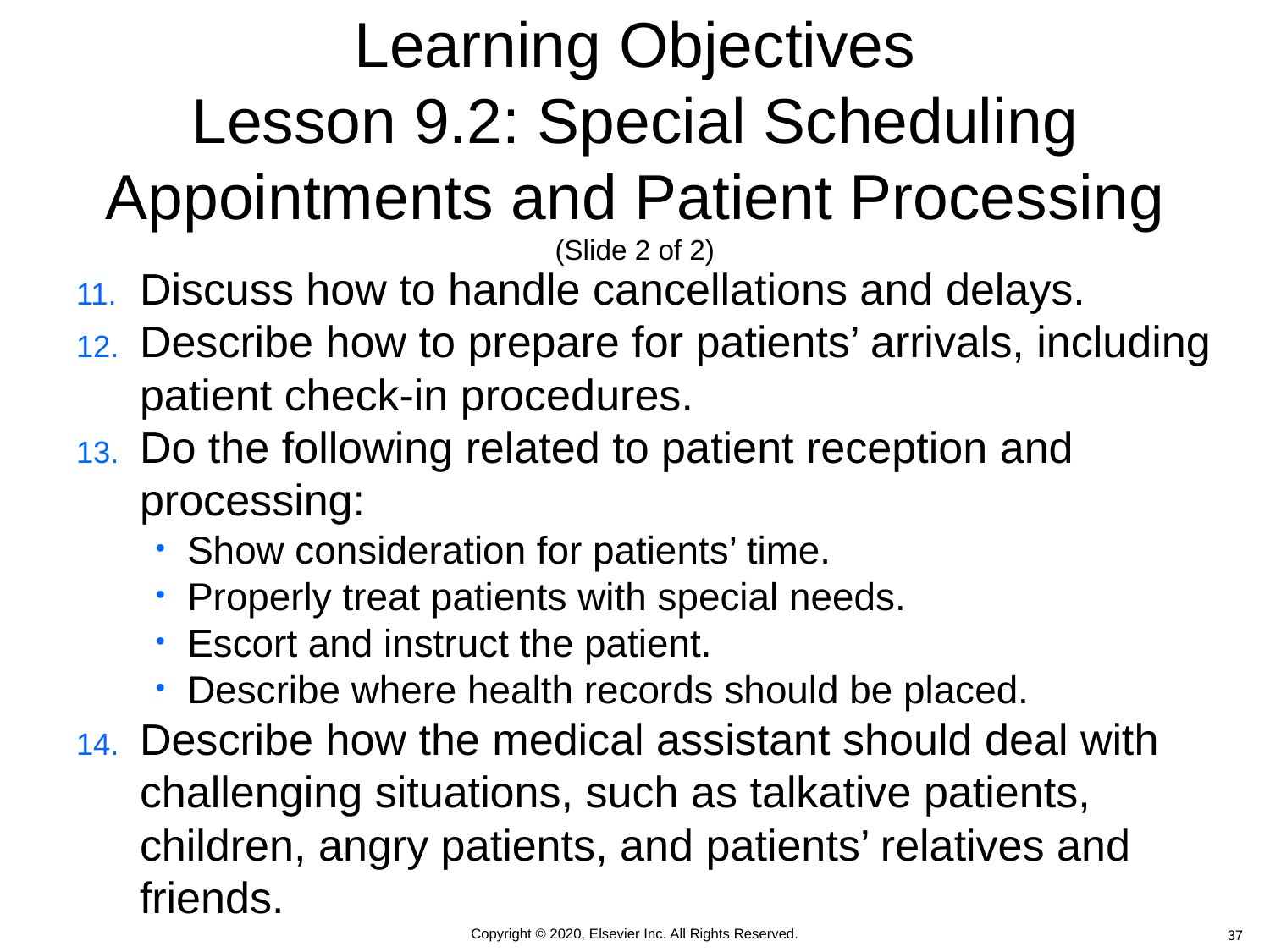

# Learning Objectives Lesson 9.2: Special Scheduling Appointments and Patient Processing (Slide 2 of 2)
Discuss how to handle cancellations and delays.
Describe how to prepare for patients’ arrivals, including patient check-in procedures.
Do the following related to patient reception and processing:
Show consideration for patients’ time.
Properly treat patients with special needs.
Escort and instruct the patient.
Describe where health records should be placed.
Describe how the medical assistant should deal with challenging situations, such as talkative patients, children, angry patients, and patients’ relatives and friends.

 37